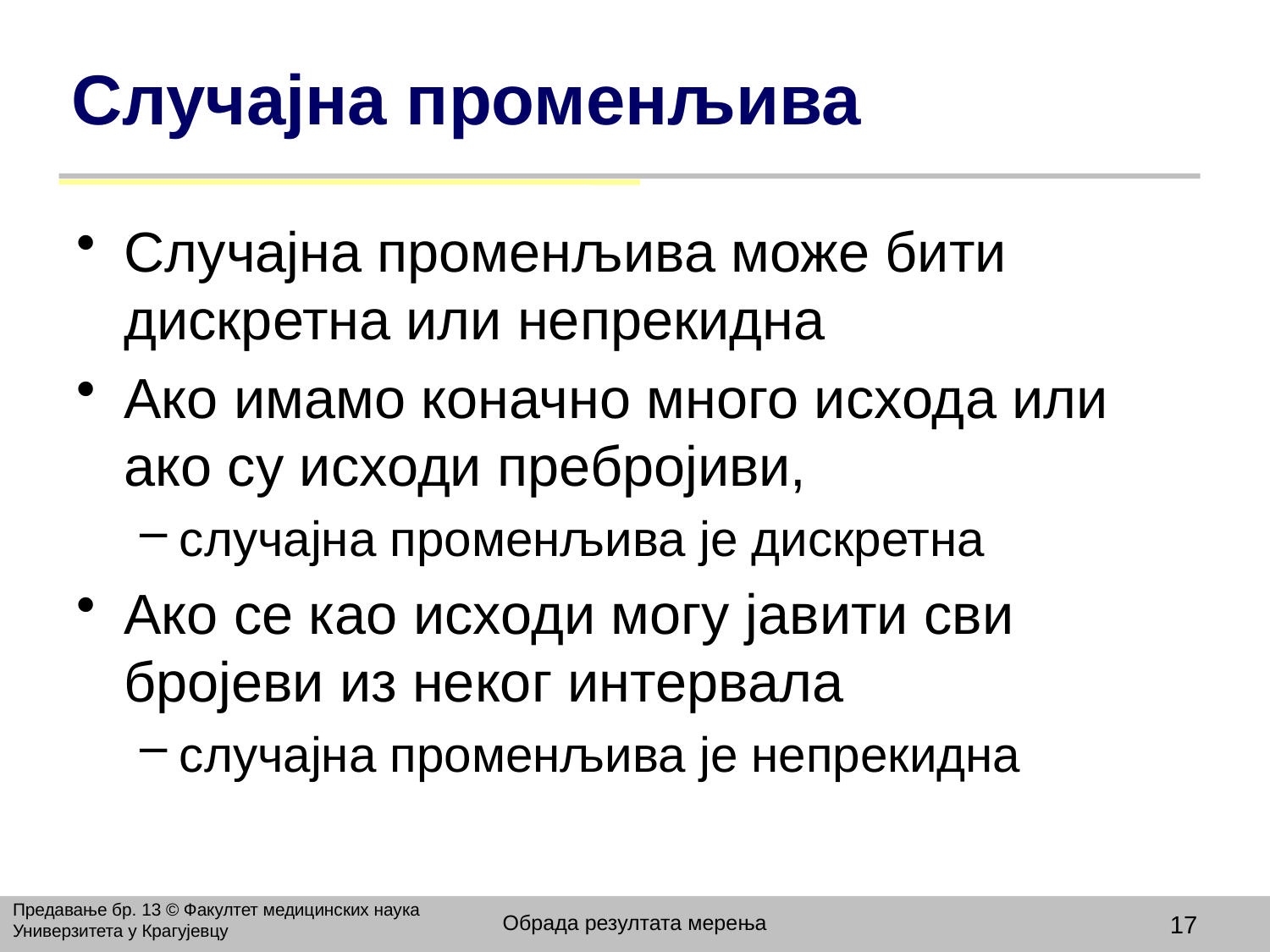

# Случајна променљива
Случајна променљива може бити дискретна или непрекидна
Ако имамо коначно много исхода или ако су исходи пребројиви,
случајна променљива је дискретна
Ако се као исходи могу јавити сви бројеви из неког интервала
случајна променљива је непрекидна
Предавање бр. 13 © Факултет медицинских наука Универзитета у Крагујевцу
Обрада резултата мерења
17